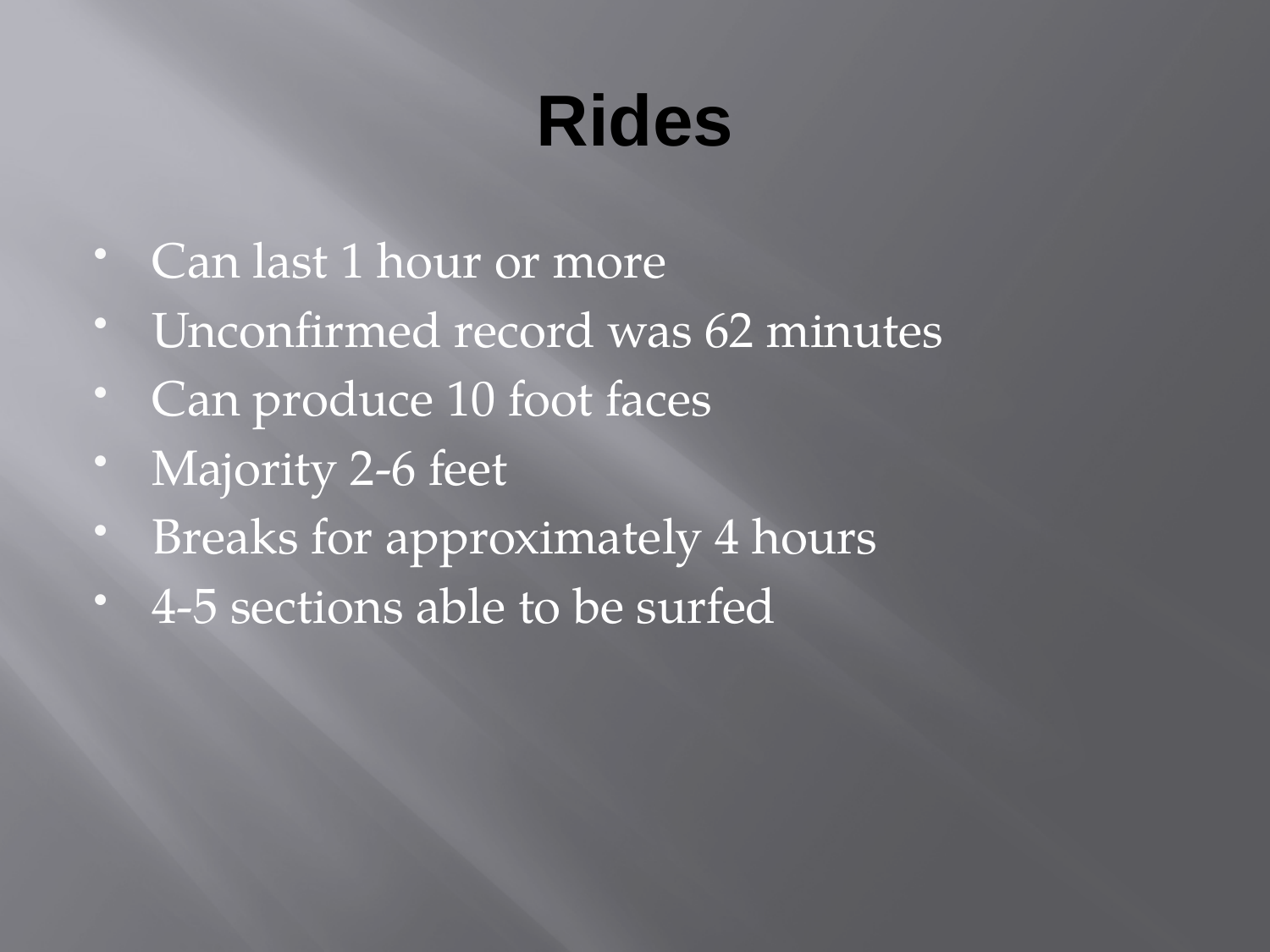

# Rides
Can last 1 hour or more
Unconfirmed record was 62 minutes
Can produce 10 foot faces
Majority 2-6 feet
Breaks for approximately 4 hours
4-5 sections able to be surfed